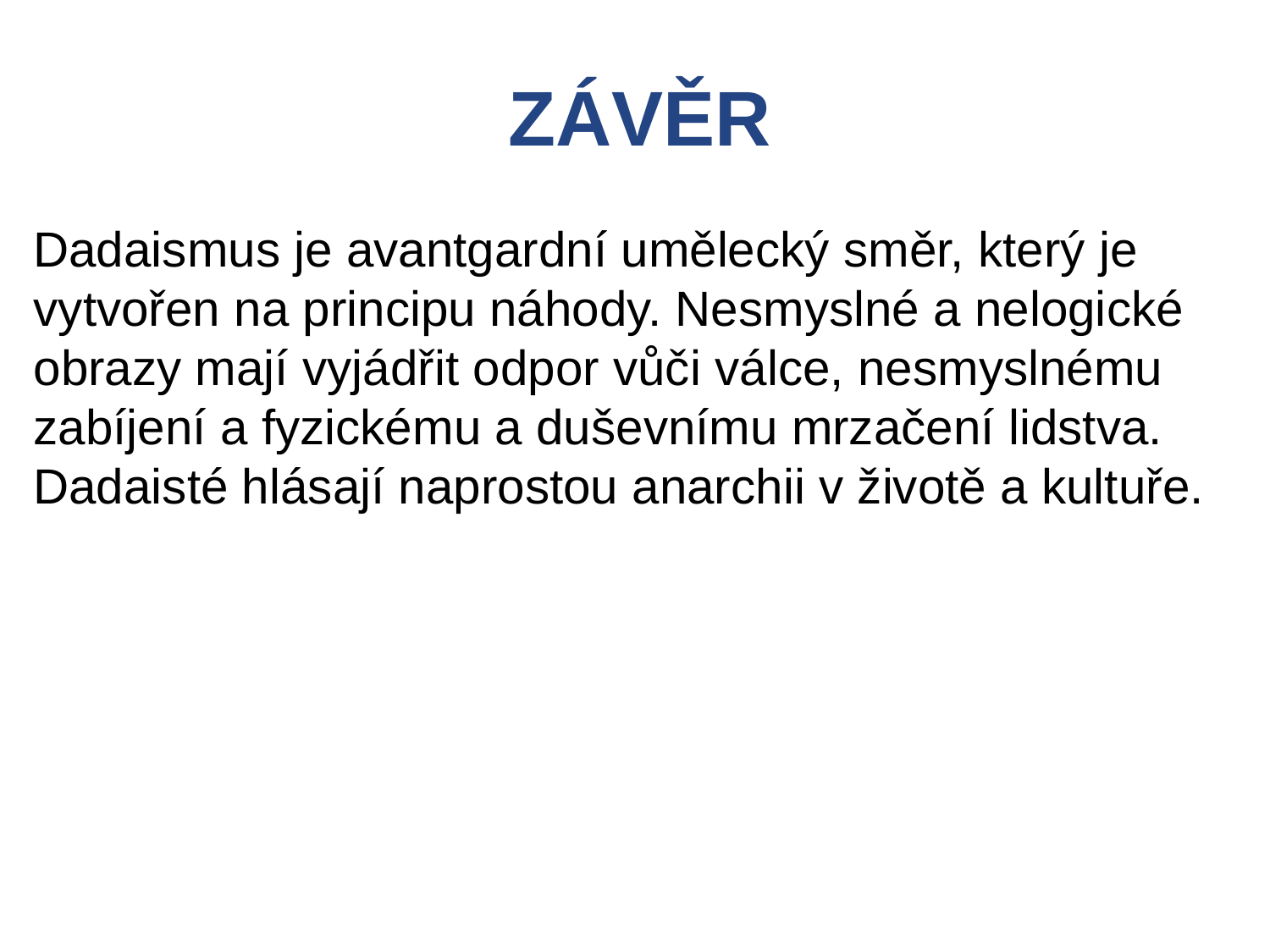

ZÁVĚR
Dadaismus je avantgardní umělecký směr, který je vytvořen na principu náhody. Nesmyslné a nelogické obrazy mají vyjádřit odpor vůči válce, nesmyslnému zabíjení a fyzickému a duševnímu mrzačení lidstva. Dadaisté hlásají naprostou anarchii v životě a kultuře.